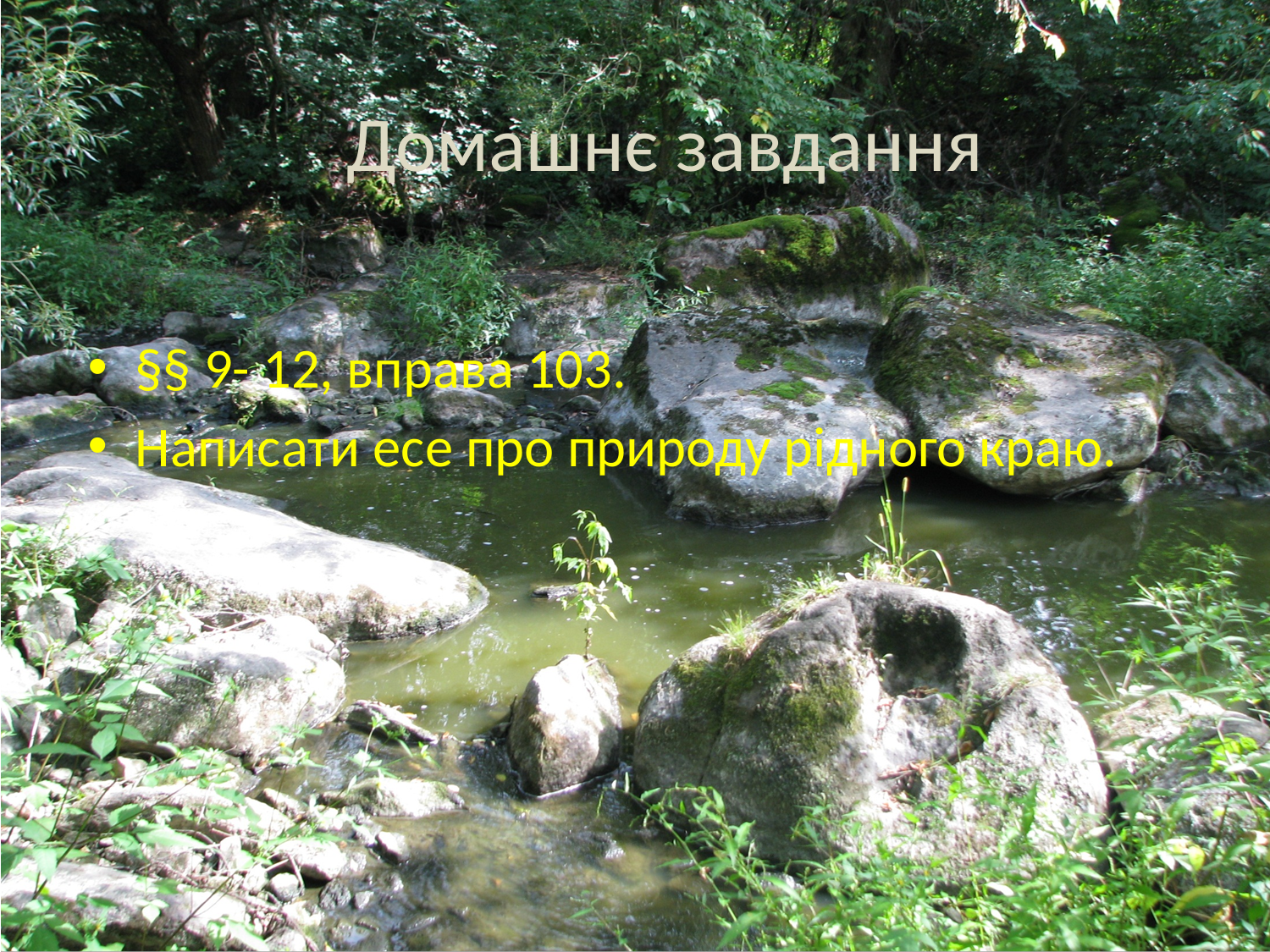

# Домашнє завдання

§§ 9- 12, вправа 103.
Написати есе про природу рідного краю.